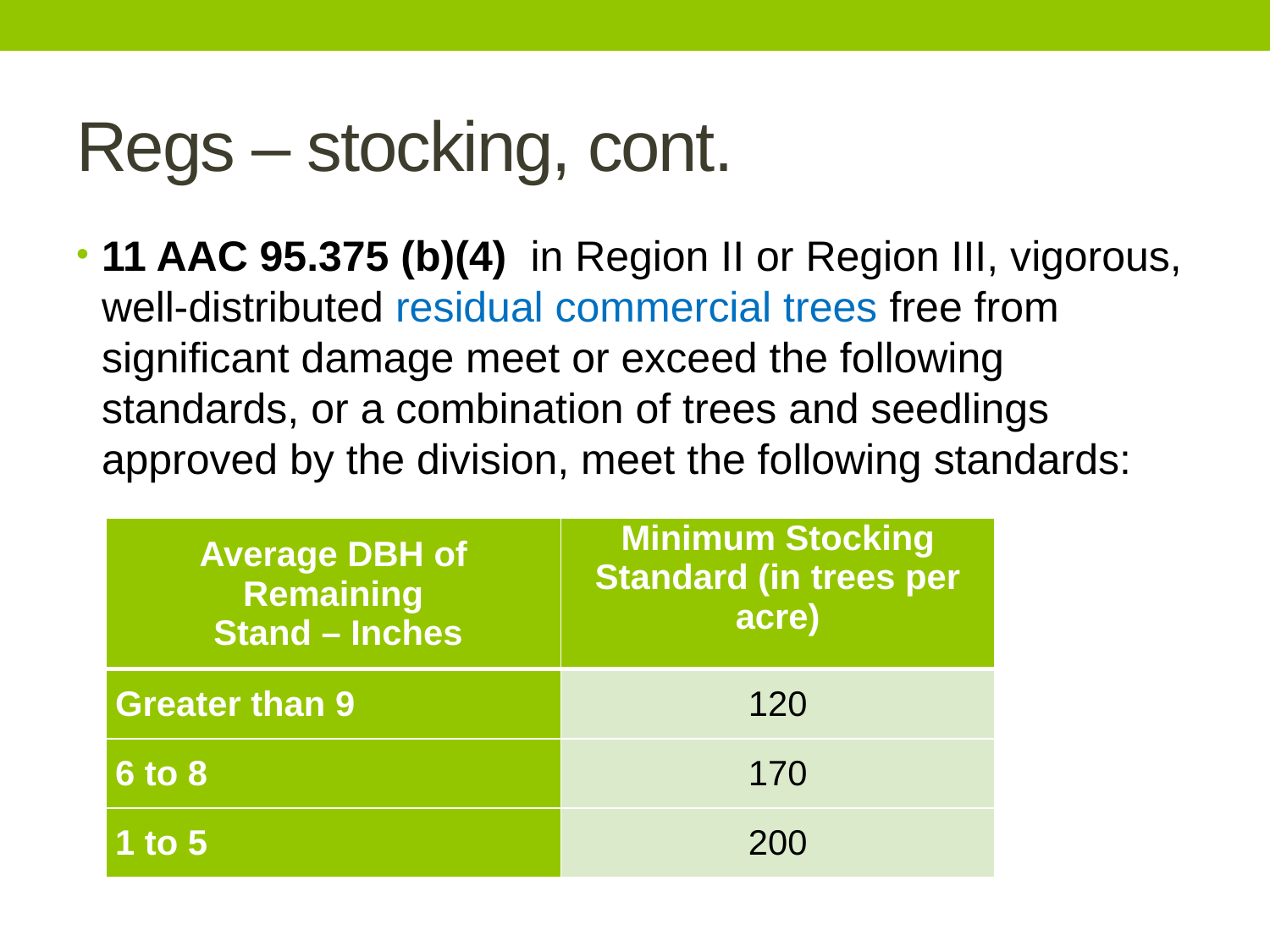

# Regs – stocking, cont.
11 AAC 95.375 (b)(4)  in Region II or Region III, vigorous, well-distributed residual commercial trees free from significant damage meet or exceed the following standards, or a combination of trees and seedlings approved by the division, meet the following standards:

| Average DBH of Remaining Stand – Inches | Minimum Stocking Standard (in trees per acre) |
| --- | --- |
| Greater than 9 | 120 |
| 6 to 8 | 170 |
| 1 to 5 | 200 |